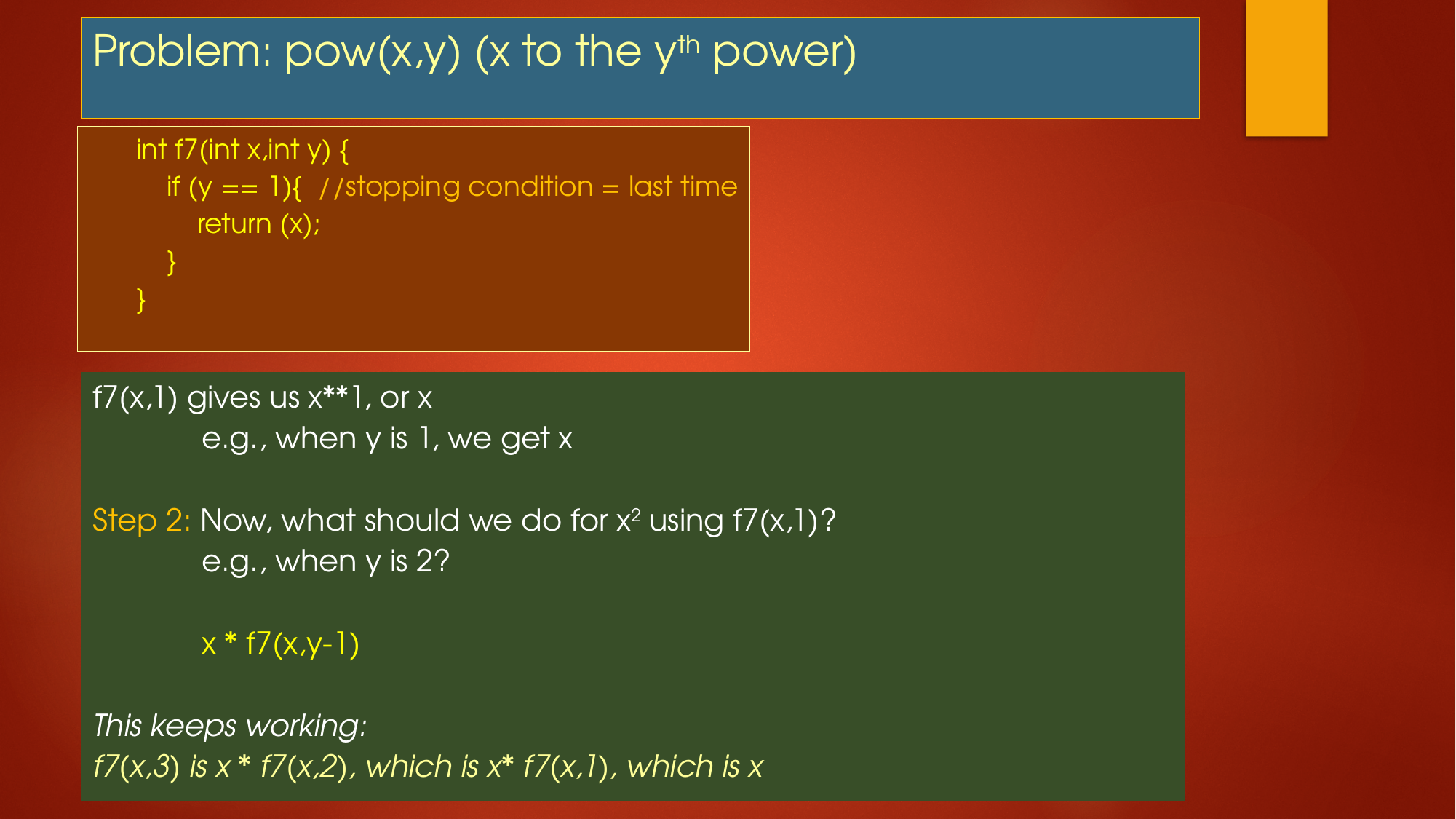

# Problem: pow(x,y) (x to the yth power)
int f7(int x,int y) {
    if (y == 1){  //stopping condition = last time
        return (x);
    }
}

f7(x,1) gives us x**1, or x
	e.g., when y is 1, we get x

Step 2: Now, what should we do for x2 using f7(x,1)?
	e.g., when y is 2?

	x * f7(x,y-1)

This keeps working:
f7(x,3) is x * f7(x,2), which is x* f7(x,1), which is x